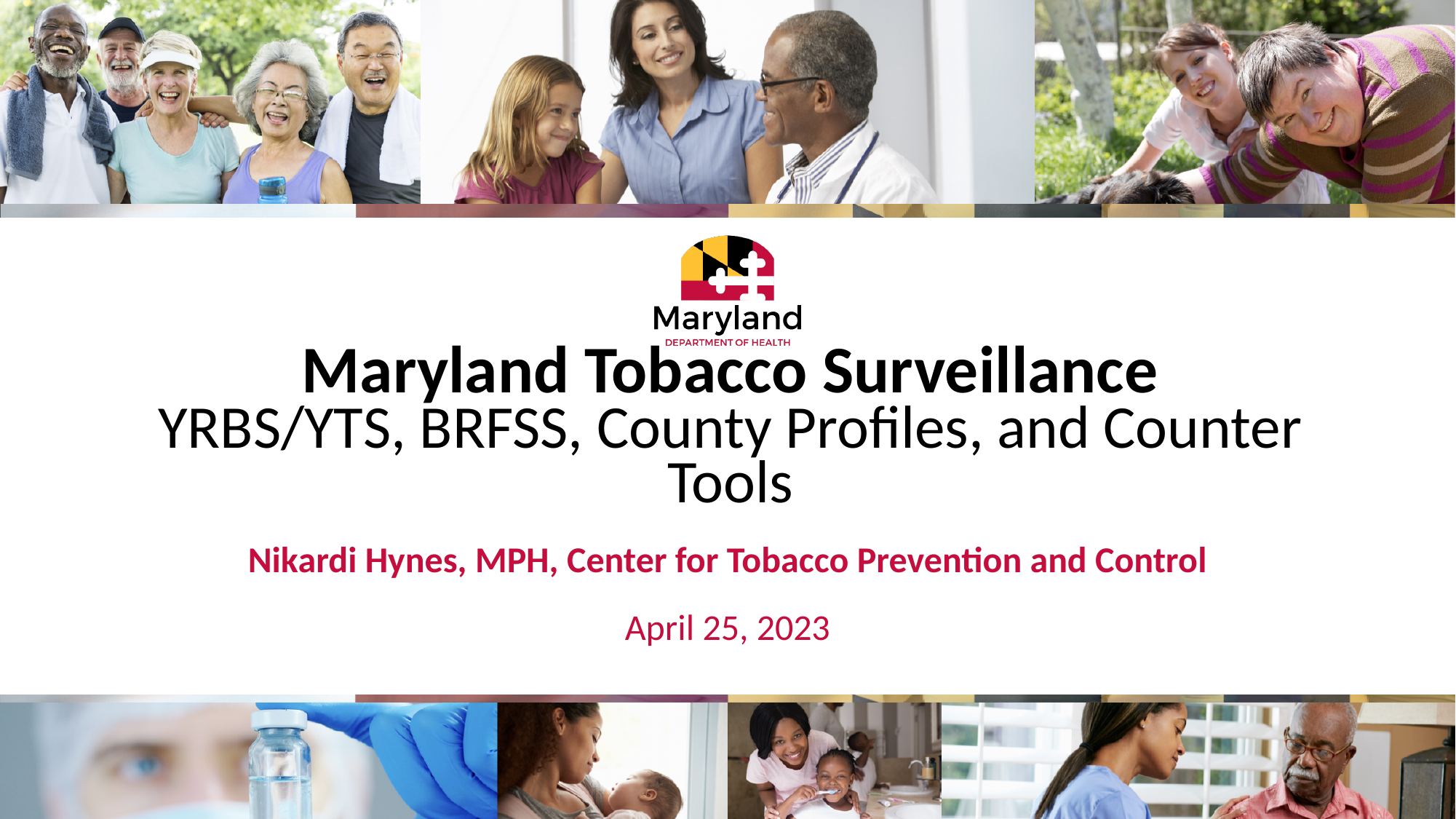

# Maryland Tobacco Surveillance
YRBS/YTS, BRFSS, County Profiles, and Counter Tools
Nikardi Hynes, MPH, Center for Tobacco Prevention and Control
April 25, 2023